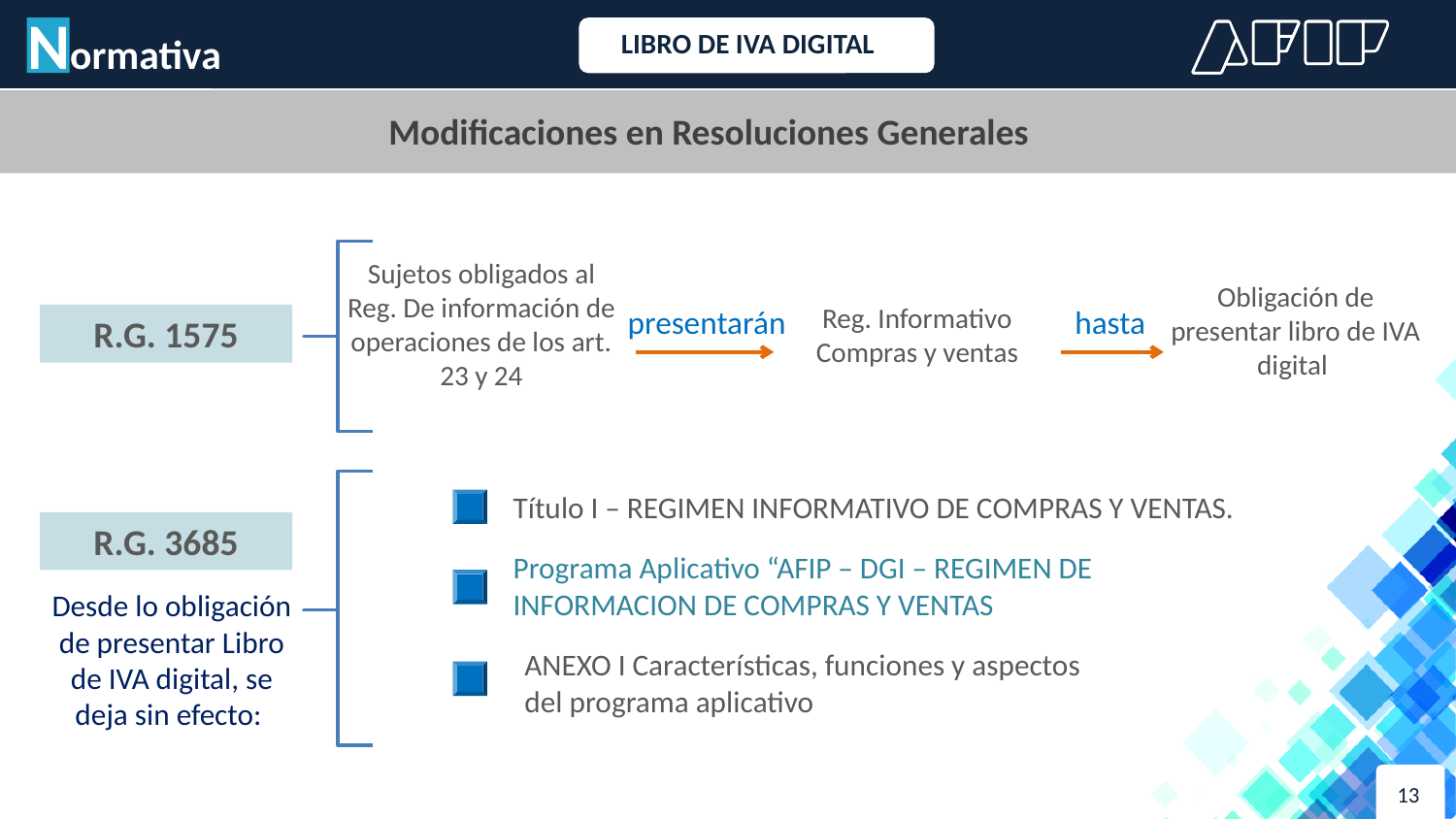

Normativa

LIBRO DE IVA DIGITAL

Modificaciones en Resoluciones Generales

Sujetos obligados al Reg. De información de operaciones de los art. 23 y 24
Obligación de presentar libro de IVA digital
Reg. Informativo Compras y ventas
presentarán
hasta
R.G. 1575

Título I – REGIMEN INFORMATIVO DE COMPRAS Y VENTAS.

R.G. 3685
Programa Aplicativo “AFIP – DGI – REGIMEN DE INFORMACION DE COMPRAS Y VENTAS

Desde lo obligación de presentar Libro de IVA digital, se deja sin efecto:
ANEXO I Características, funciones y aspectos del programa aplicativo